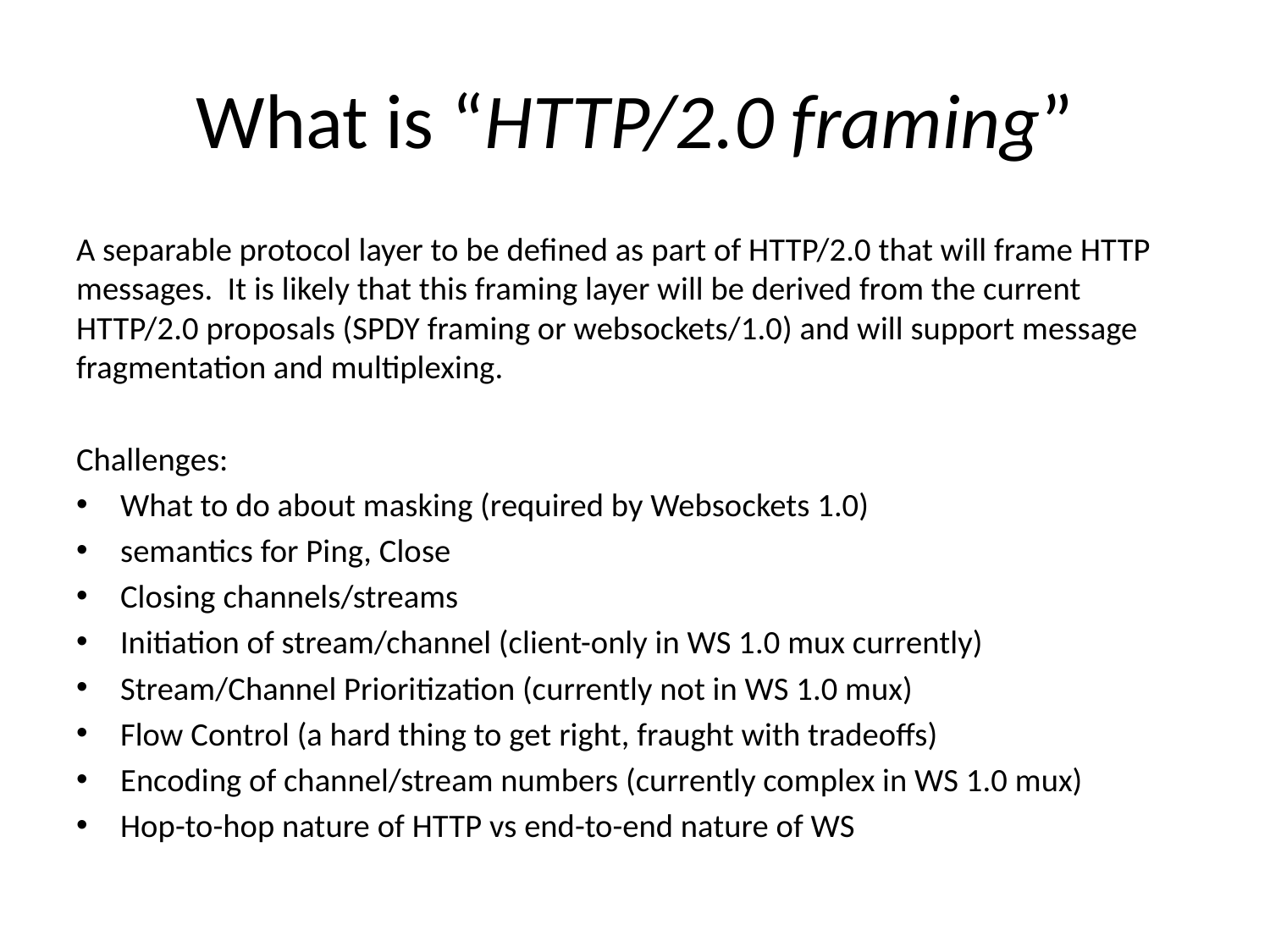

# What is “HTTP/2.0 framing”
A separable protocol layer to be defined as part of HTTP/2.0 that will frame HTTP messages.  It is likely that this framing layer will be derived from the current HTTP/2.0 proposals (SPDY framing or websockets/1.0) and will support message fragmentation and multiplexing.

Challenges:
What to do about masking (required by Websockets 1.0)
semantics for Ping, Close
Closing channels/streams
Initiation of stream/channel (client-only in WS 1.0 mux currently)
Stream/Channel Prioritization (currently not in WS 1.0 mux)
Flow Control (a hard thing to get right, fraught with tradeoffs)
Encoding of channel/stream numbers (currently complex in WS 1.0 mux)
Hop-to-hop nature of HTTP vs end-to-end nature of WS